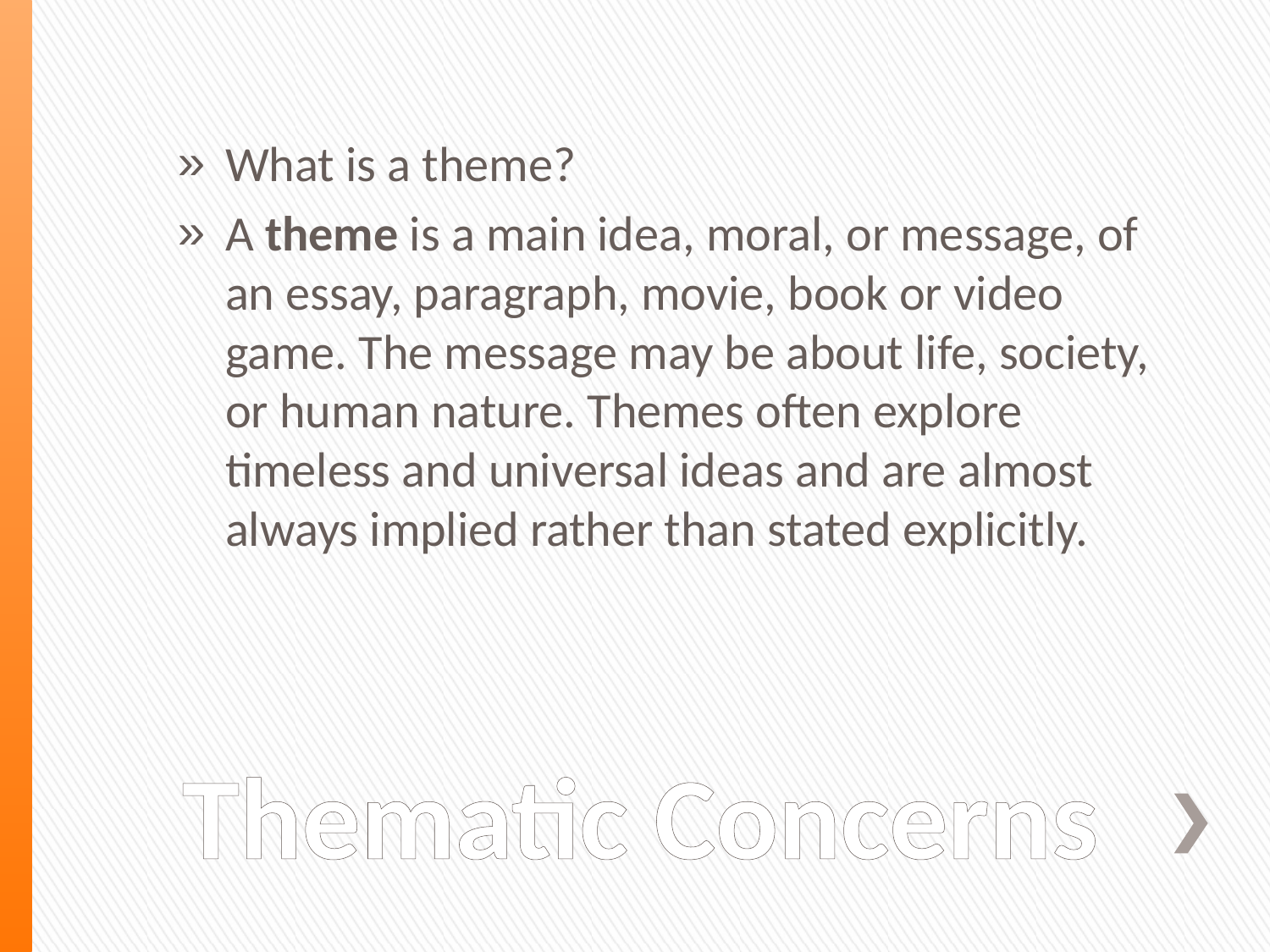

What is a theme?
A theme is a main idea, moral, or message, of an essay, paragraph, movie, book or video game. The message may be about life, society, or human nature. Themes often explore timeless and universal ideas and are almost always implied rather than stated explicitly.

# Thematic Concerns